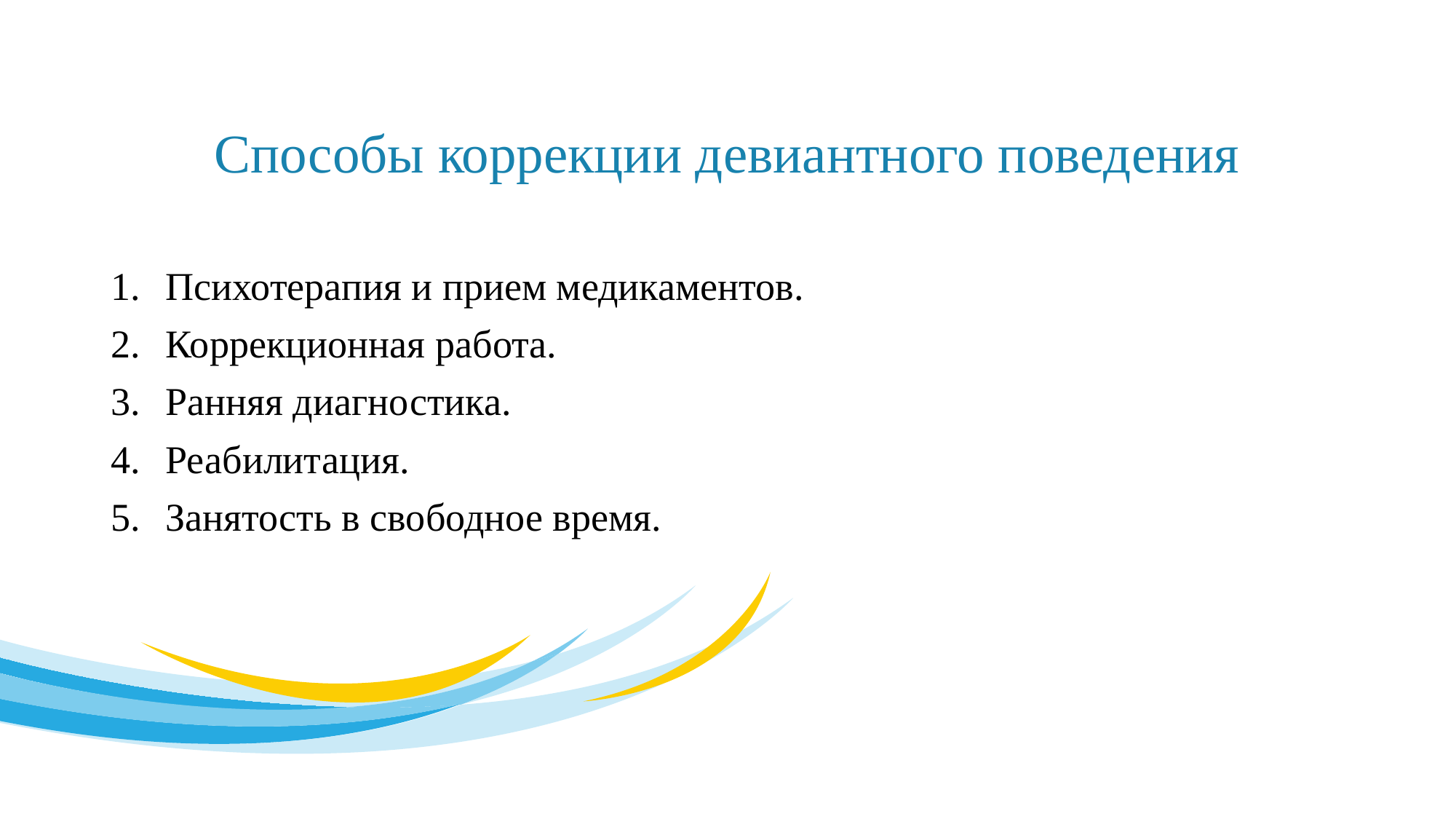

# Способы коррекции девиантного поведения
Психотерапия и прием медикаментов.
Коррекционная работа.
Ранняя диагностика.
Реабилитация.
Занятость в свободное время.